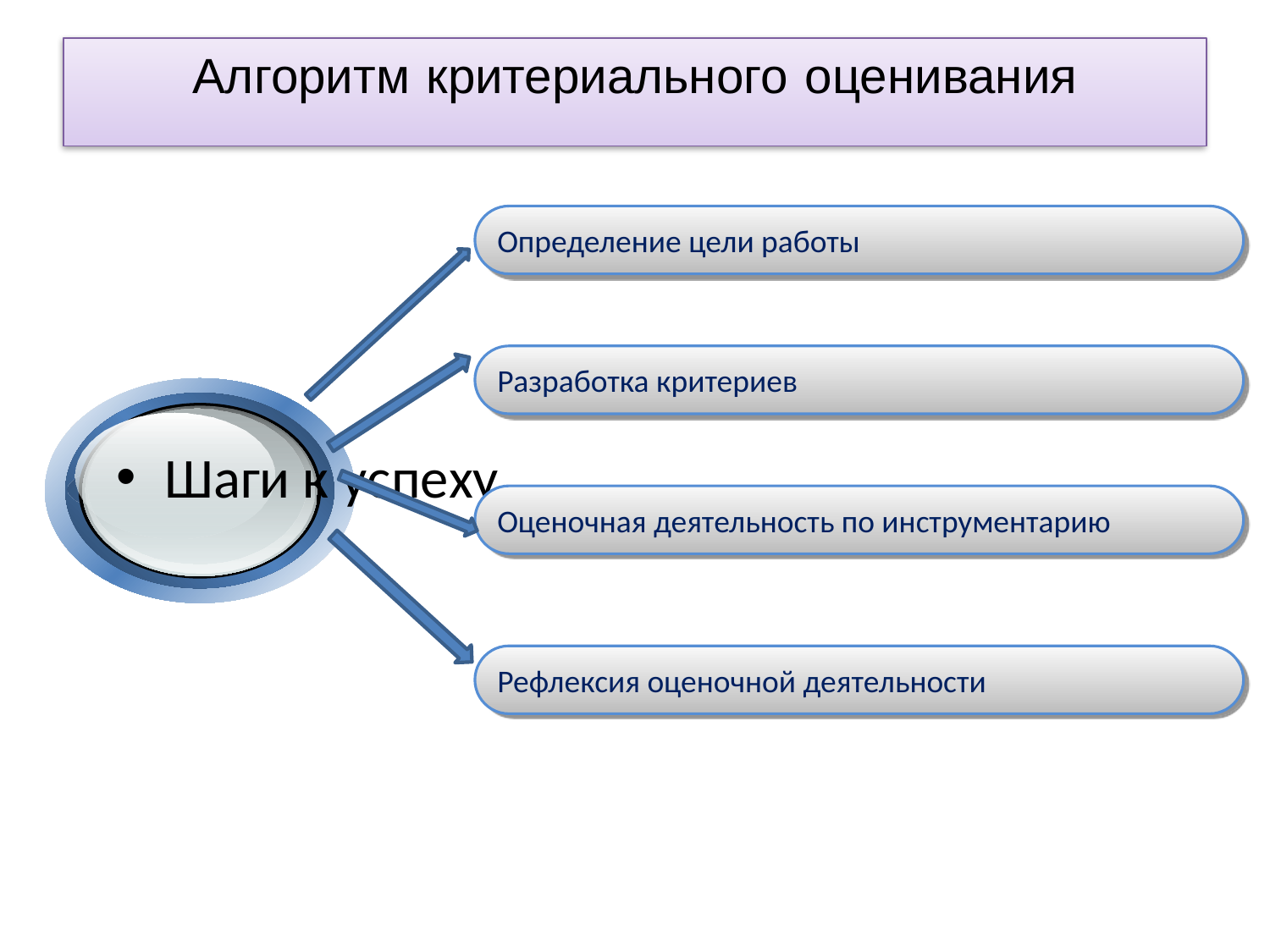

# Алгоритм критериального оценивания
Определение цели работы

Разработка критериев

Шаги к успеху

Оценочная деятельность по инструментарию

Рефлексия оценочной деятельности